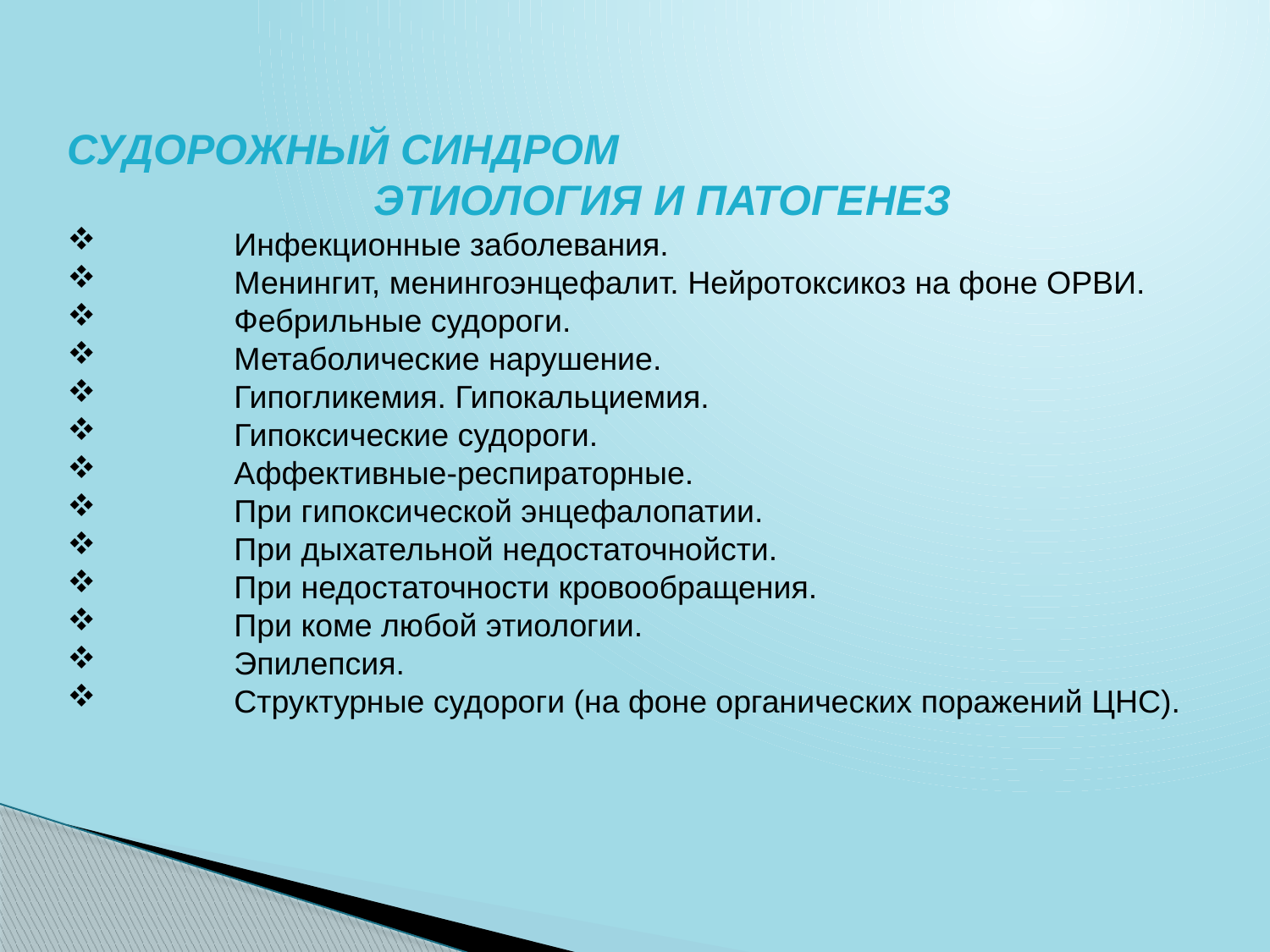

СУДОРОЖНЫЙ СИНДРОМ
ЭТИОЛОГИЯ И ПАТОГЕНЕЗ
	Инфекционные заболевания.
	Менингит, менингоэнцефалит. Нейротоксикоз на фоне ОРВИ.
	Фебрильные судороги.
	Метаболические нарушение.
	Гипогликемия. Гипокальциемия.
	Гипоксические судороги.
	Аффективные-респираторные.
	При гипоксической энцефалопатии.
	При дыхательной недостаточнойсти.
	При недостаточности кровообращения.
	При коме любой этиологии.
	Эпилепсия.
	Структурные судороги (на фоне органических поражений ЦНС).